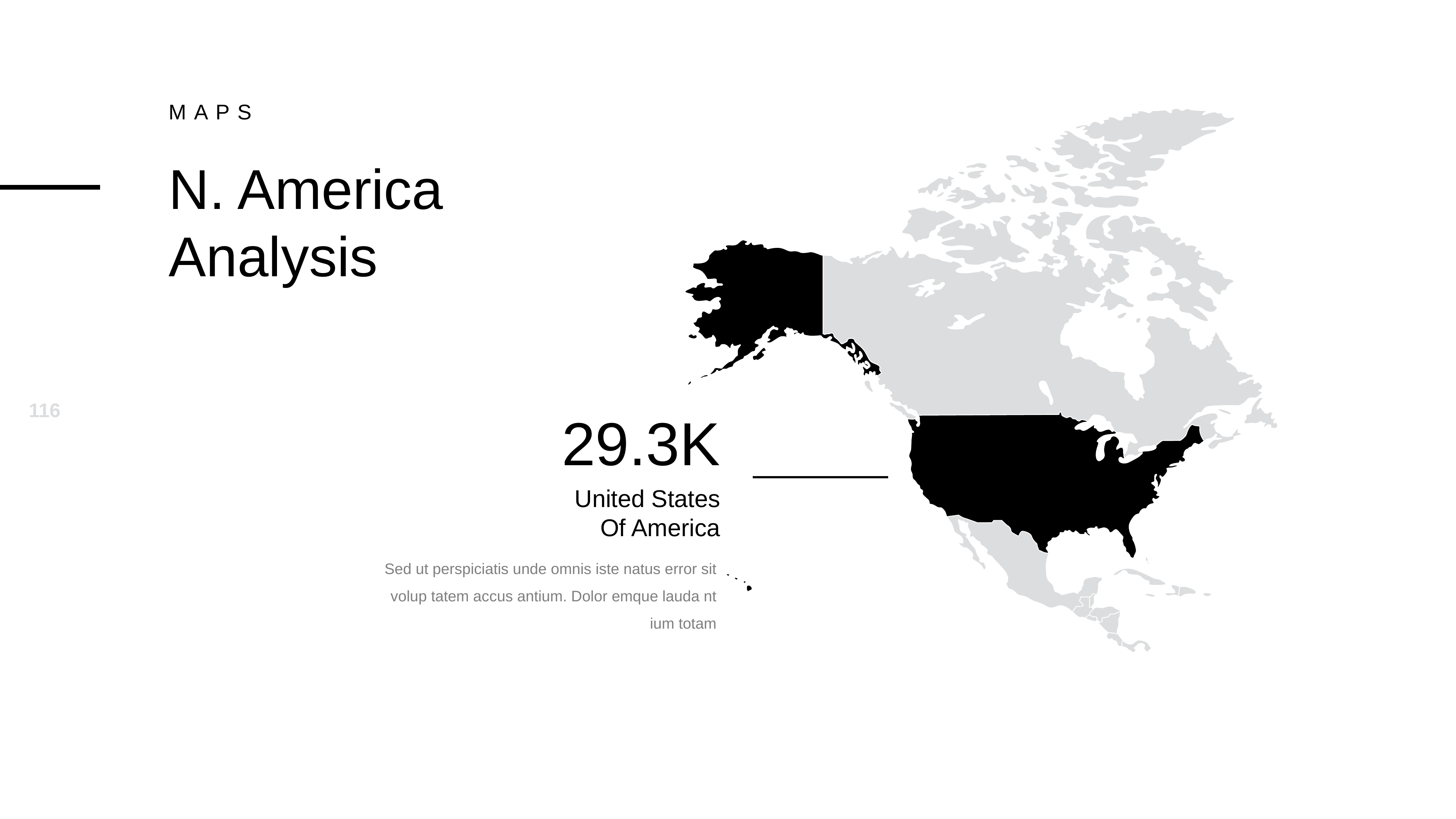

maps

N. America
Analysis
29.3K
United States
Of America
Sed ut perspiciatis unde omnis iste natus error sit volup tatem accus antium. Dolor emque lauda nt ium totam